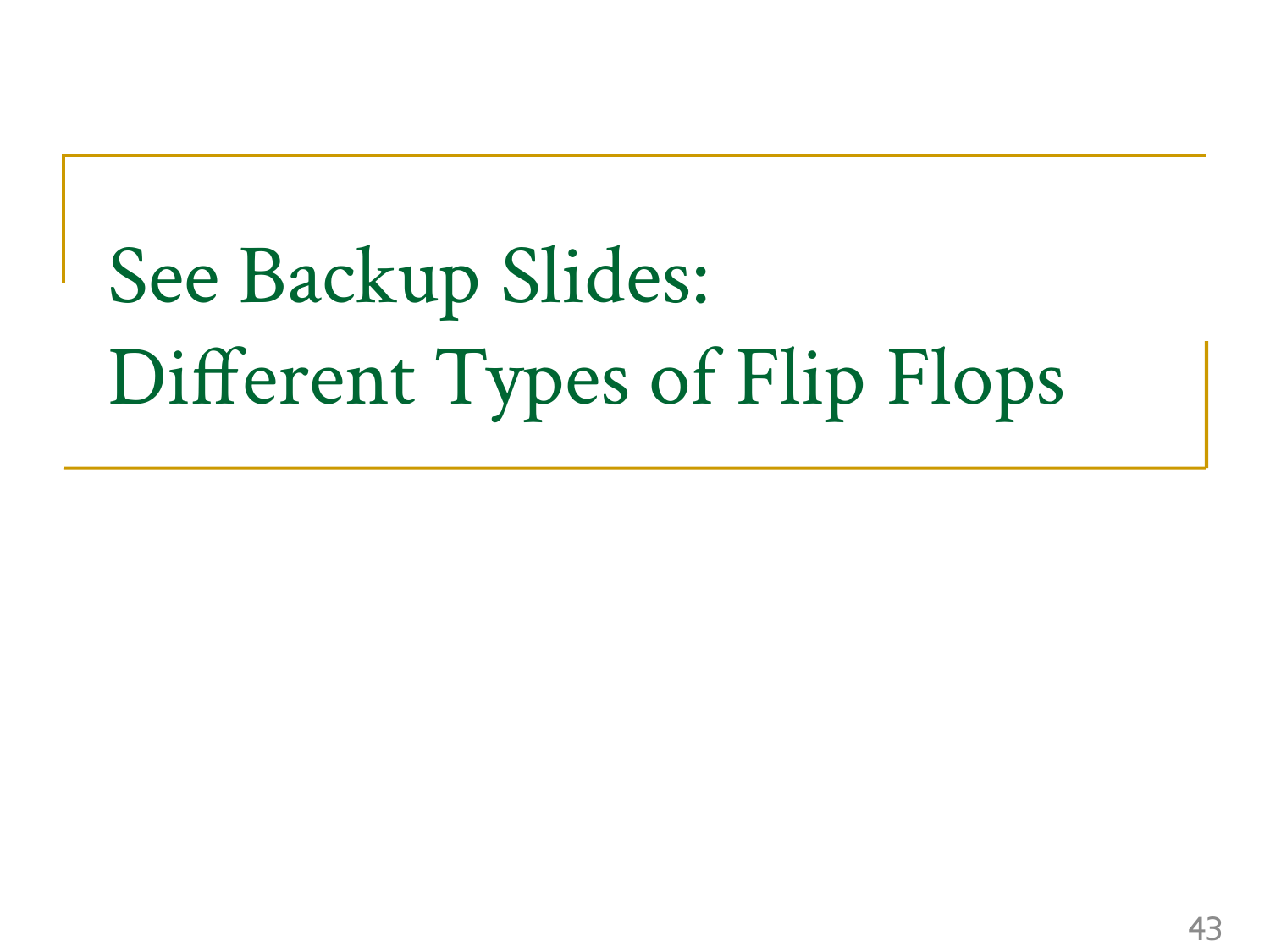

# See Backup Slides: Different Types of Flip Flops

43